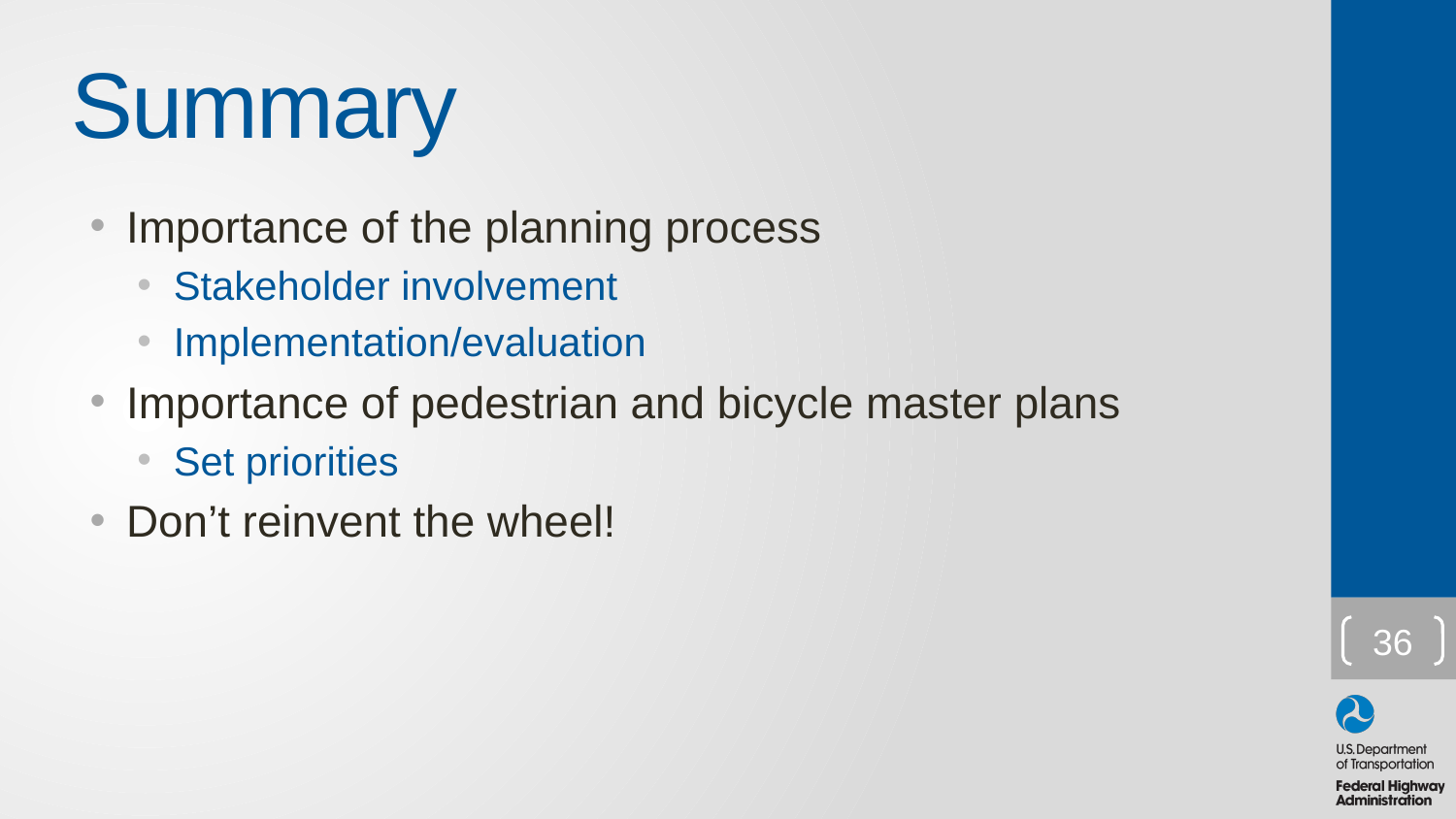

# Summary
Importance of the planning process
Stakeholder involvement
Implementation/evaluation
Importance of pedestrian and bicycle master plans
Set priorities
Don’t reinvent the wheel!
36